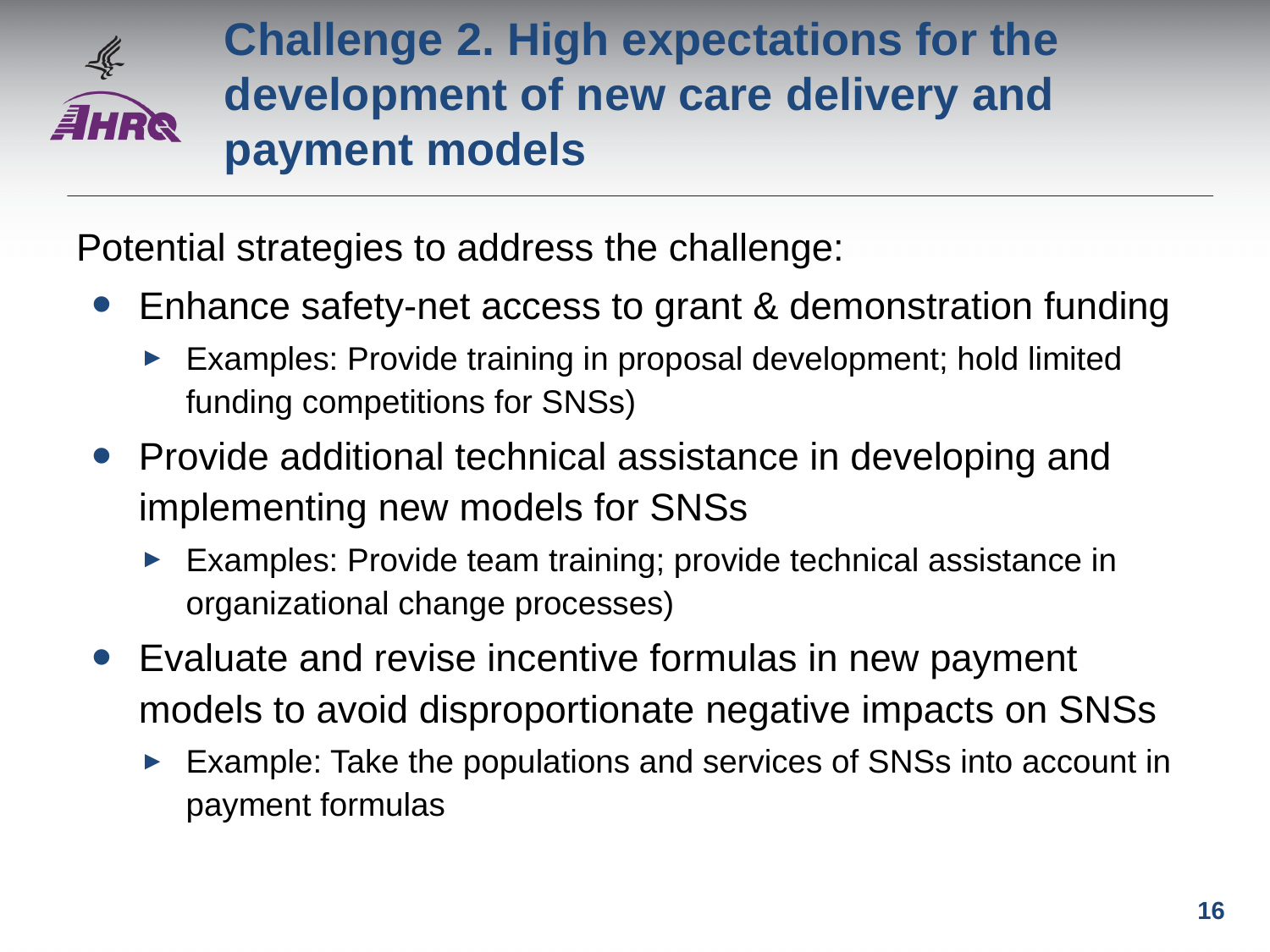

# Challenge 2. High expectations for the development of new care delivery and payment models
Potential strategies to address the challenge:
Enhance safety-net access to grant & demonstration funding
Examples: Provide training in proposal development; hold limited funding competitions for SNSs)
Provide additional technical assistance in developing and implementing new models for SNSs
Examples: Provide team training; provide technical assistance in organizational change processes)
Evaluate and revise incentive formulas in new payment models to avoid disproportionate negative impacts on SNSs
Example: Take the populations and services of SNSs into account in payment formulas

16